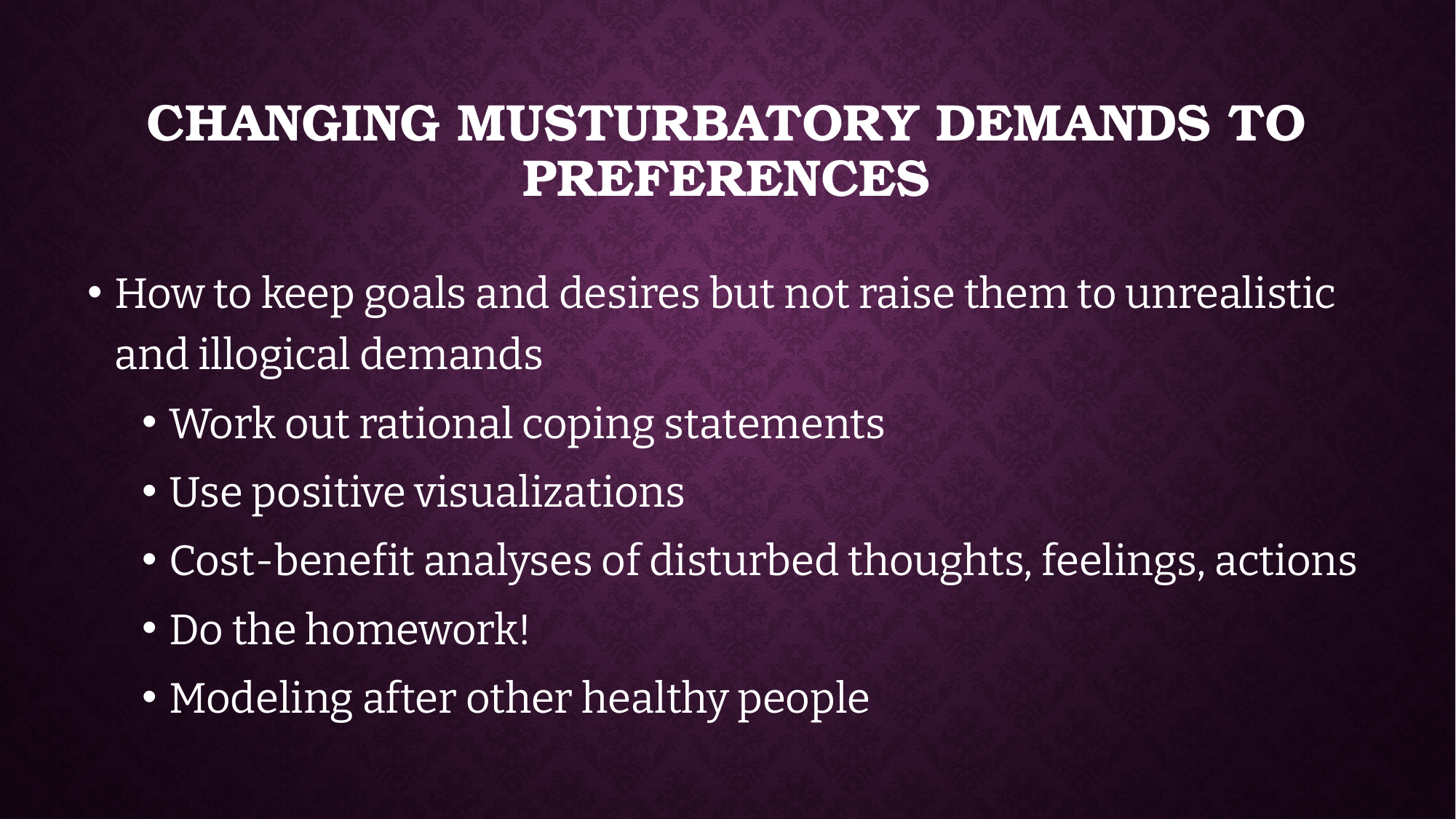

# Changing MustUrbatory demands to Preferences
How to keep goals and desires but not raise them to unrealistic and illogical demands
Work out rational coping statements
Use positive visualizations
Cost-benefit analyses of disturbed thoughts, feelings, actions
Do the homework!
Modeling after other healthy people